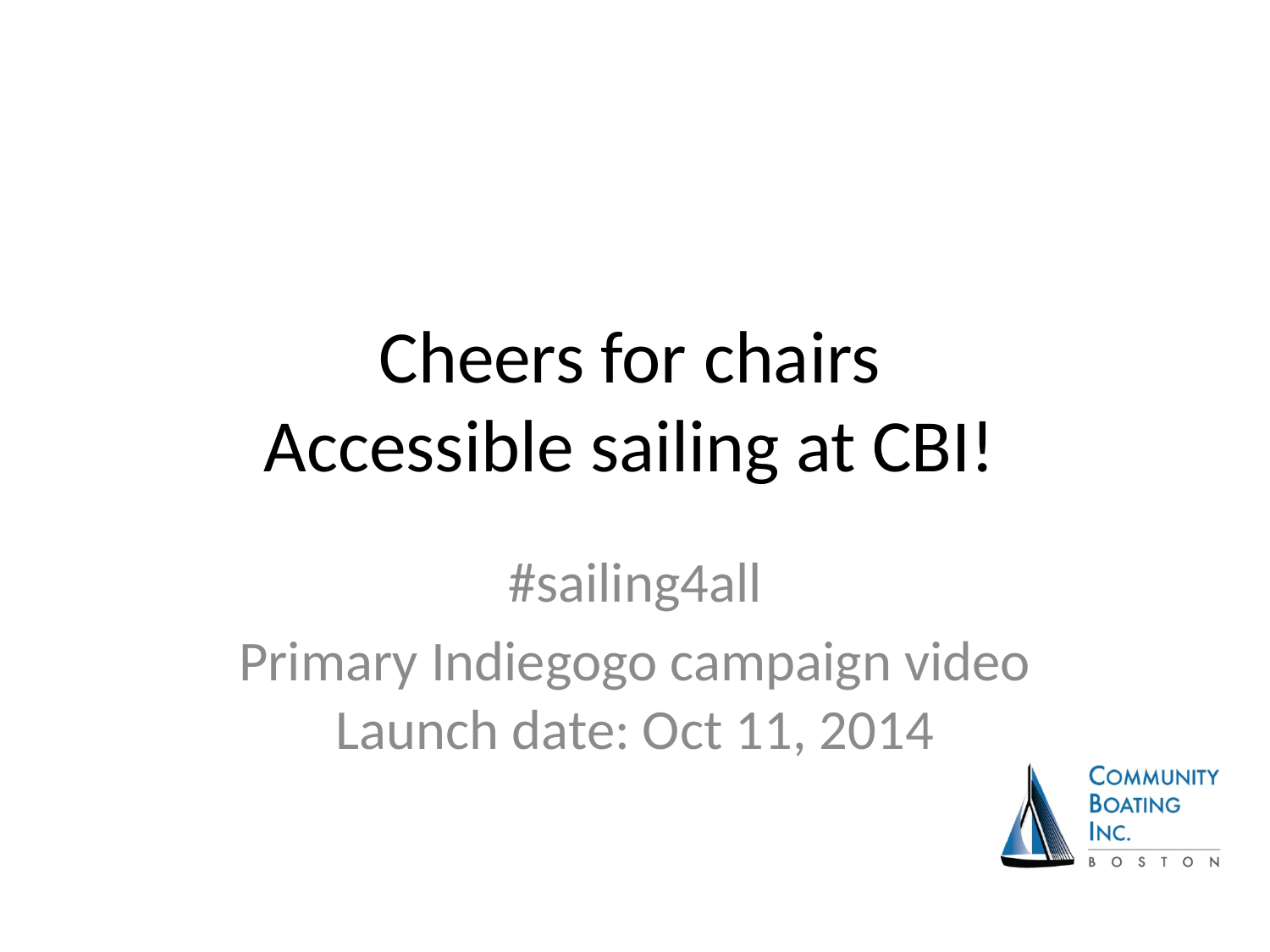

# Cheers for chairs Accessible sailing at CBI!
#sailing4all
Primary Indiegogo campaign video Launch date: Oct 11, 2014